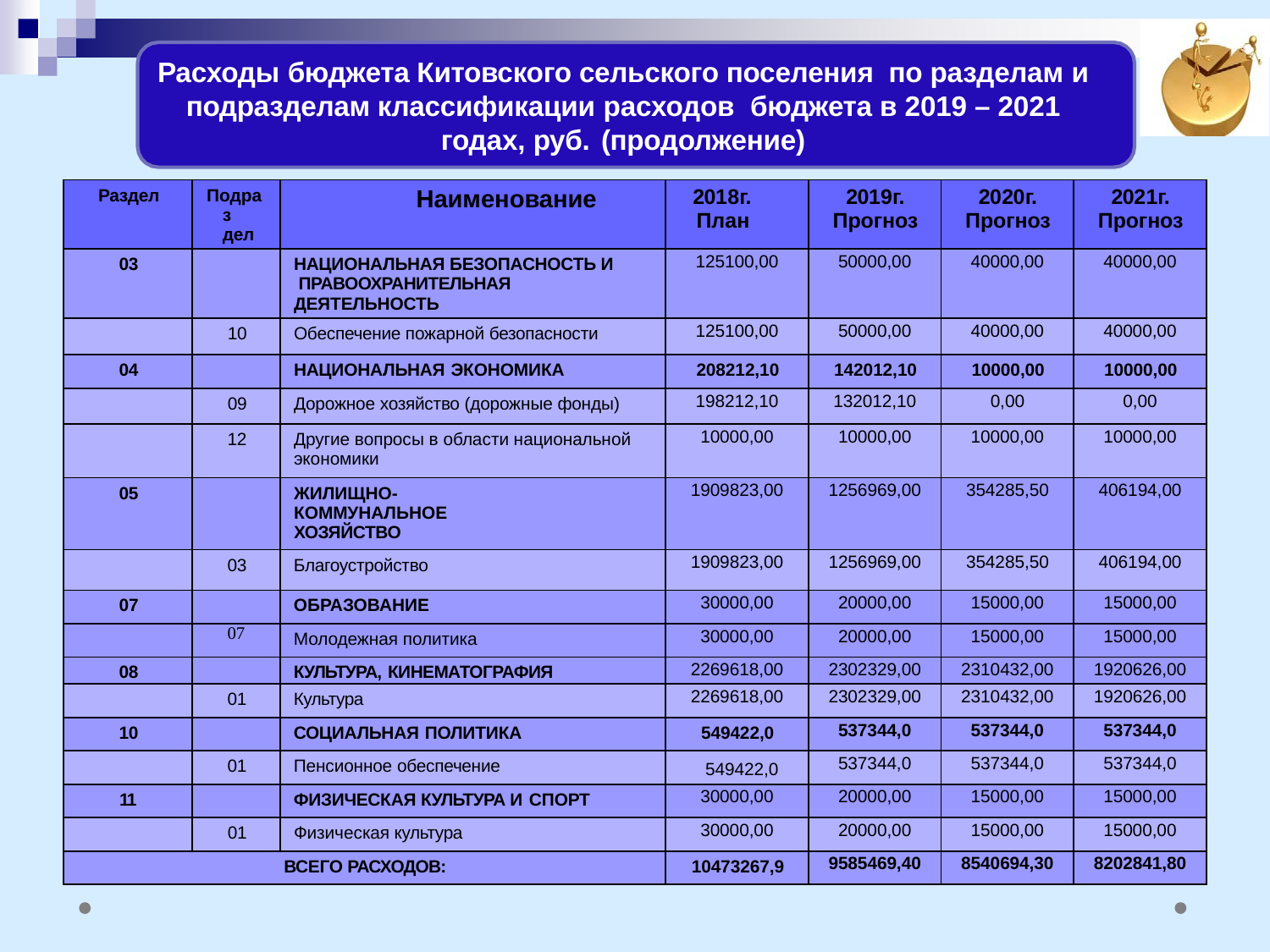

Расходы бюджета Китовского сельского поселения  по разделам и подразделам классификации расходов  бюджета в 2019 – 2021 годах, руб. (продолжение)

| Раздел | Подраз дел | Наименование | 2018г. План | 2019г. Прогноз | 2020г. Прогноз | 2021г. Прогноз |
| --- | --- | --- | --- | --- | --- | --- |
| 03 |  | НАЦИОНАЛЬНАЯ БЕЗОПАСНОСТЬ И ПРАВООХРАНИТЕЛЬНАЯ ДЕЯТЕЛЬНОСТЬ | 125100,00 | 50000,00 | 40000,00 | 40000,00 |
|  | 10 | Обеспечение пожарной безопасности | 125100,00 | 50000,00 | 40000,00 | 40000,00 |
| 04 |  | НАЦИОНАЛЬНАЯ ЭКОНОМИКА | 208212,10 | 142012,10 | 10000,00 | 10000,00 |
|  | 09 | Дорожное хозяйство (дорожные фонды) | 198212,10 | 132012,10 | 0,00 | 0,00 |
|  | 12 | Другие вопросы в области национальной экономики | 10000,00 | 10000,00 | 10000,00 | 10000,00 |
| 05 |  | ЖИЛИЩНО-КОММУНАЛЬНОЕ ХОЗЯЙСТВО | 1909823,00 | 1256969,00 | 354285,50 | 406194,00 |
|  | 03 | Благоустройство | 1909823,00 | 1256969,00 | 354285,50 | 406194,00 |
| 07 |  | ОБРАЗОВАНИЕ | 30000,00 | 20000,00 | 15000,00 | 15000,00 |
|  | 07 | Молодежная политика | 30000,00 | 20000,00 | 15000,00 | 15000,00 |
| 08 |  | КУЛЬТУРА, КИНЕМАТОГРАФИЯ | 2269618,00 | 2302329,00 | 2310432,00 | 1920626,00 |
|  | 01 | Культура | 2269618,00 | 2302329,00 | 2310432,00 | 1920626,00 |
| 10 |  | СОЦИАЛЬНАЯ ПОЛИТИКА | 549422,0 | 537344,0 | 537344,0 | 537344,0 |
|  | 01 | Пенсионное обеспечение | 549422,0 | 537344,0 | 537344,0 | 537344,0 |
| 11 |  | ФИЗИЧЕСКАЯ КУЛЬТУРА И СПОРТ | 30000,00 | 20000,00 | 15000,00 | 15000,00 |
|  | 01 | Физическая культура | 30000,00 | 20000,00 | 15000,00 | 15000,00 |
| ВСЕГО РАСХОДОВ: |  |  | 10473267,9 | 9585469,40 | 8540694,30 | 8202841,80 |